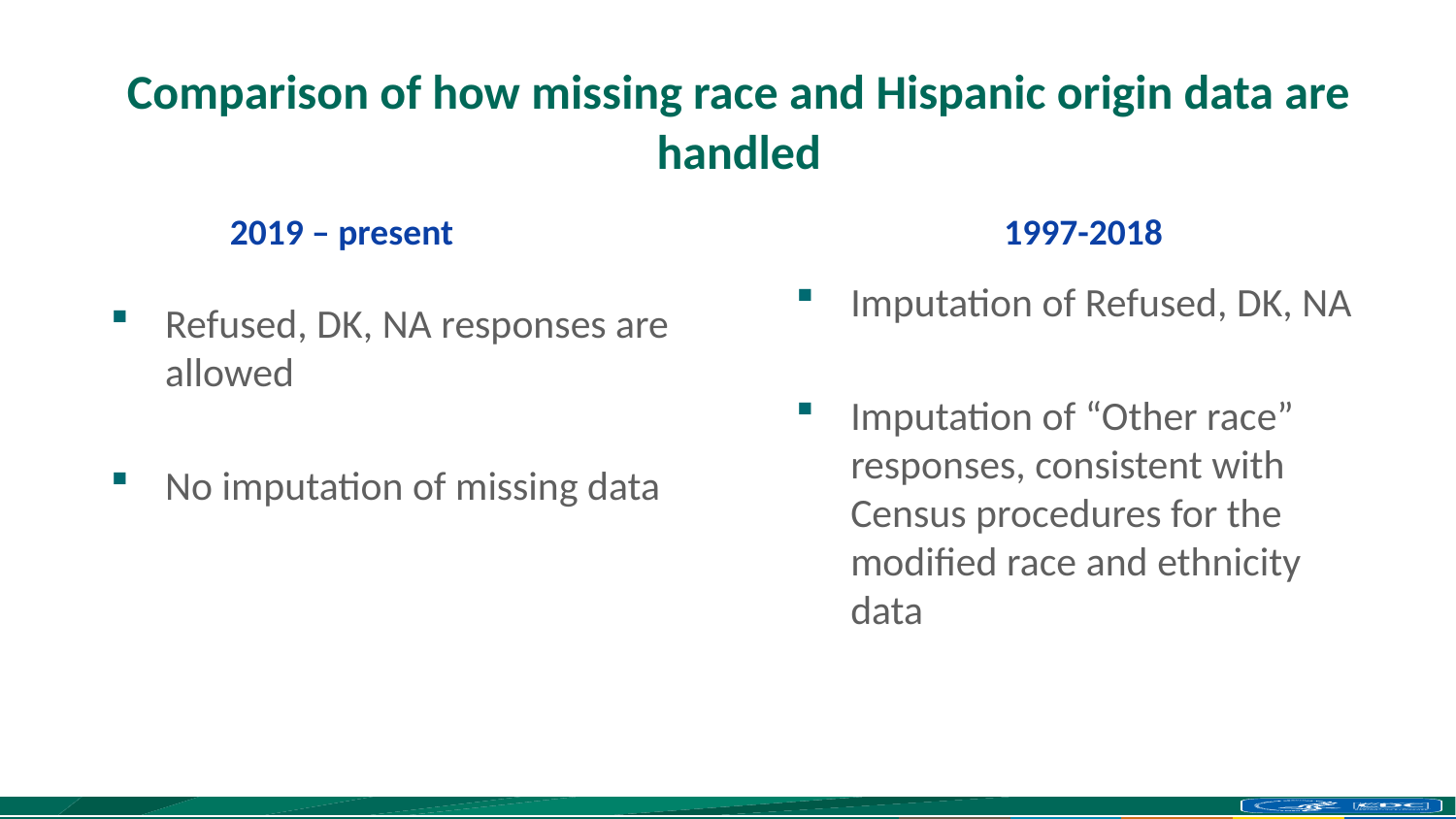

# Comparison of how missing race and Hispanic origin data are handled
2019 – present

1997-2018
Imputation of Refused, DK, NA

Imputation of “Other race” responses, consistent with Census procedures for the modified race and ethnicity data
Refused, DK, NA responses are allowed

No imputation of missing data